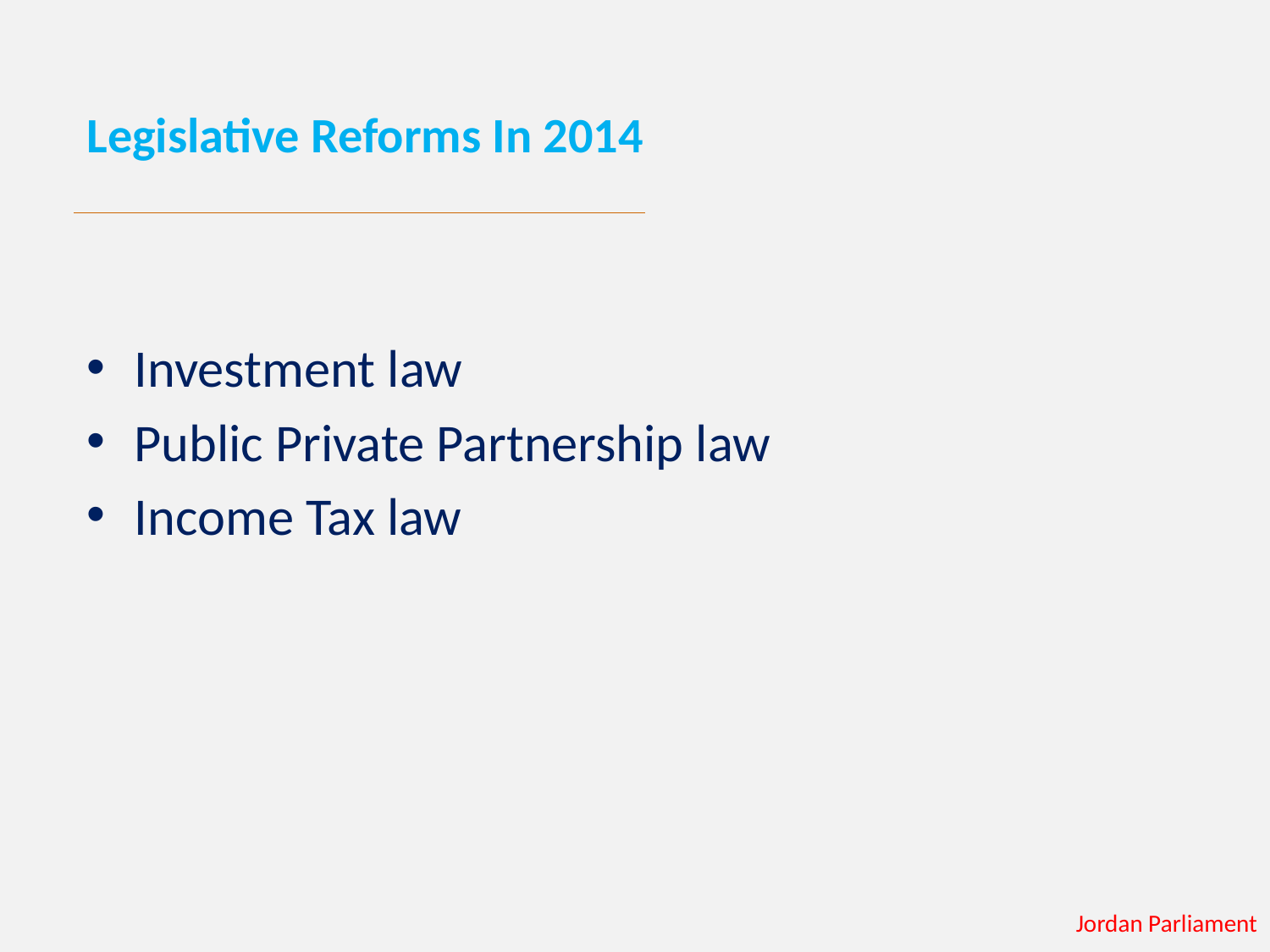

# Legislative Reforms In 2014
Investment law
Public Private Partnership law
Income Tax law
Jordan Parliament